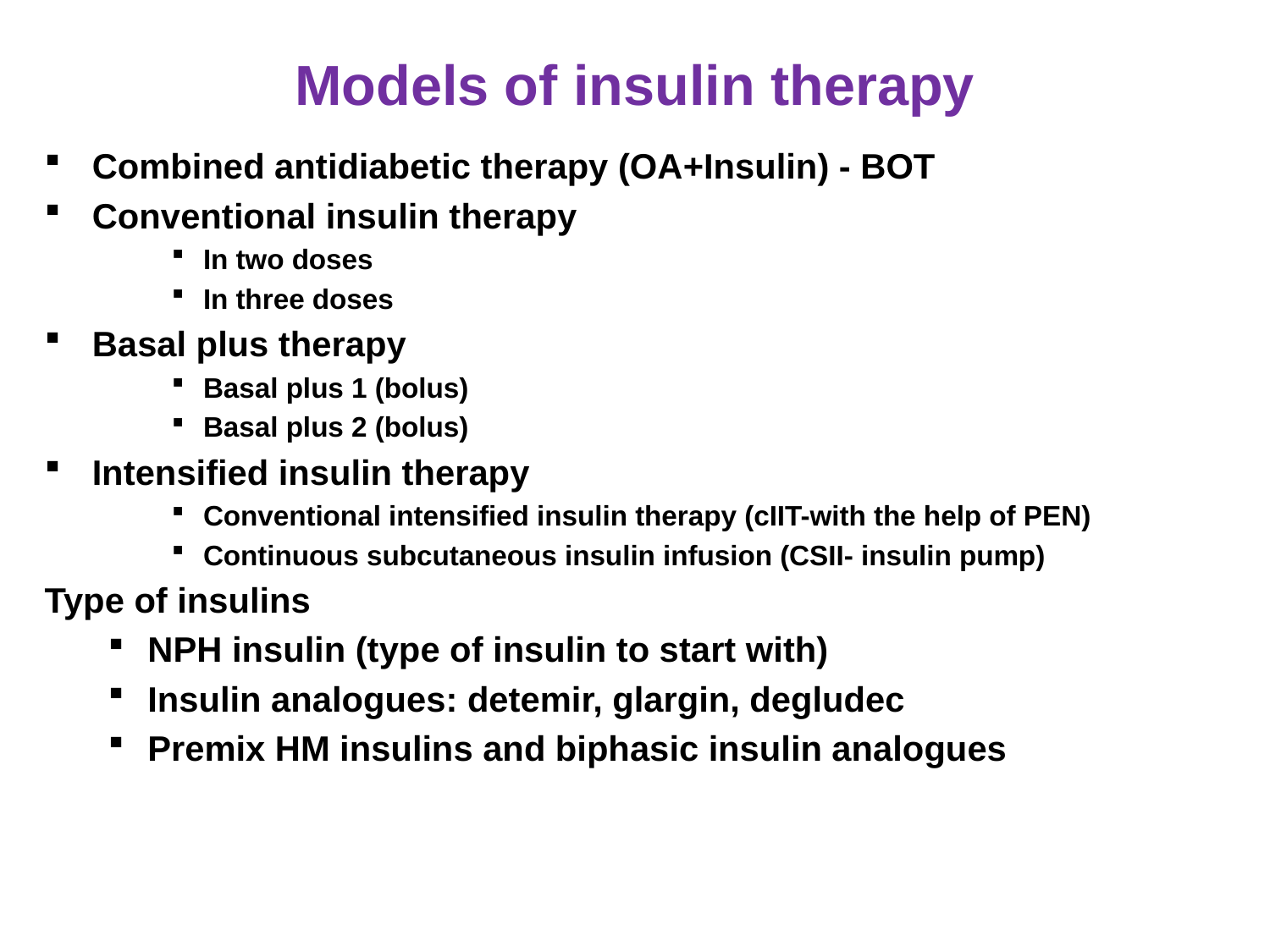

# Models of insulin therapy
Combined antidiabetic therapy (OA+Insulin) - BOT
Conventional insulin therapy
In two doses
In three doses
Basal plus therapy
Basal plus 1 (bolus)
Basal plus 2 (bolus)
Intensified insulin therapy
Conventional intensified insulin therapy (cIIT-with the help of PEN)
Continuous subcutaneous insulin infusion (CSII- insulin pump)
Type of insulins
NPH insulin (type of insulin to start with)
Insulin analogues: detemir, glargin, degludec
Premix HM insulins and biphasic insulin analogues